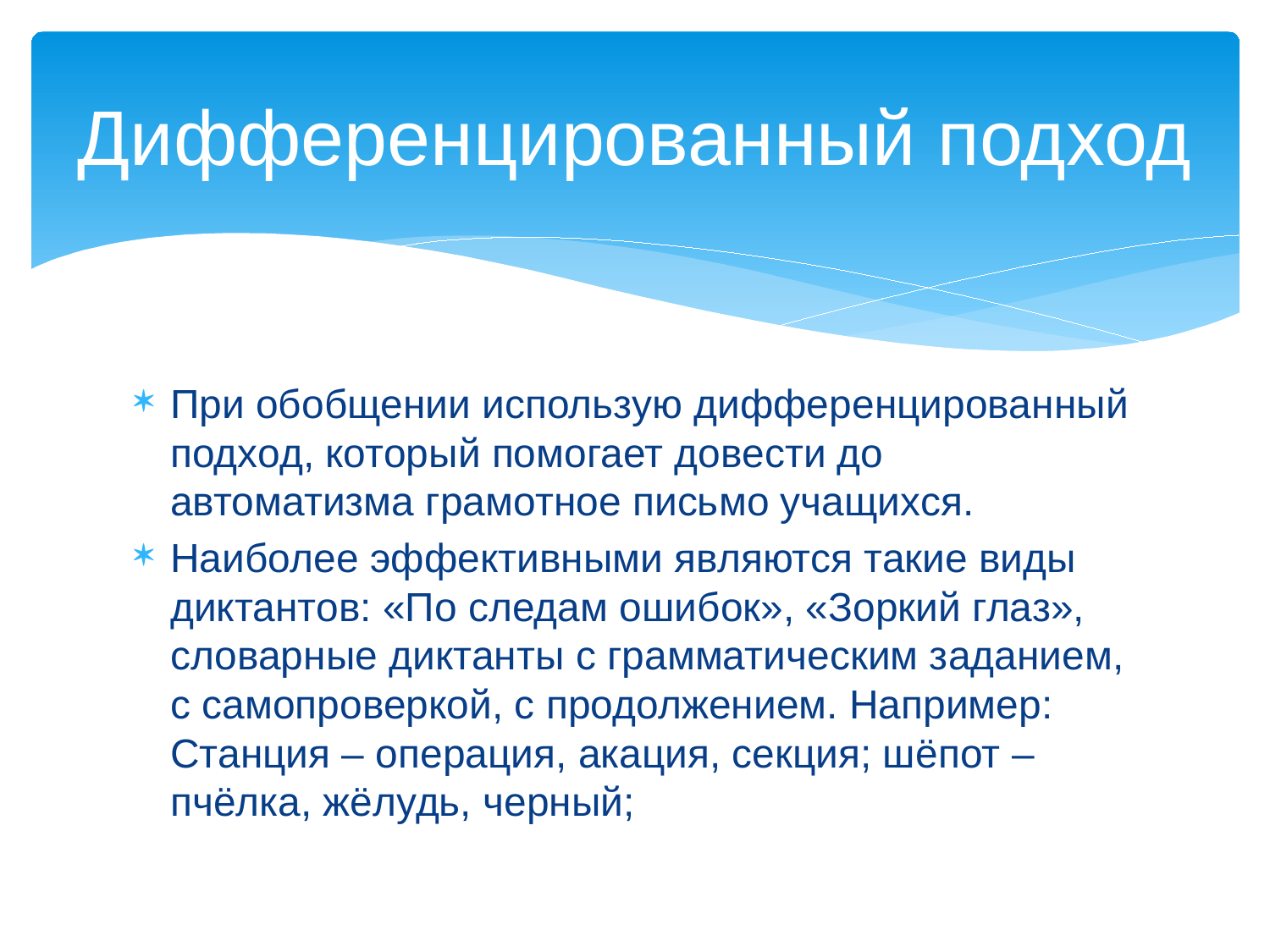

# Дифференцированный подход
При обобщении использую дифференцированный подход, который помогает довести до автоматизма грамотное письмо учащихся.
Наиболее эффективными являются такие виды диктантов: «По следам ошибок», «Зоркий глаз», словарные диктанты с грамматическим заданием, с самопроверкой, с продолжением. Например: Станция – операция, акация, секция; шёпот – пчёлка, жёлудь, черный;